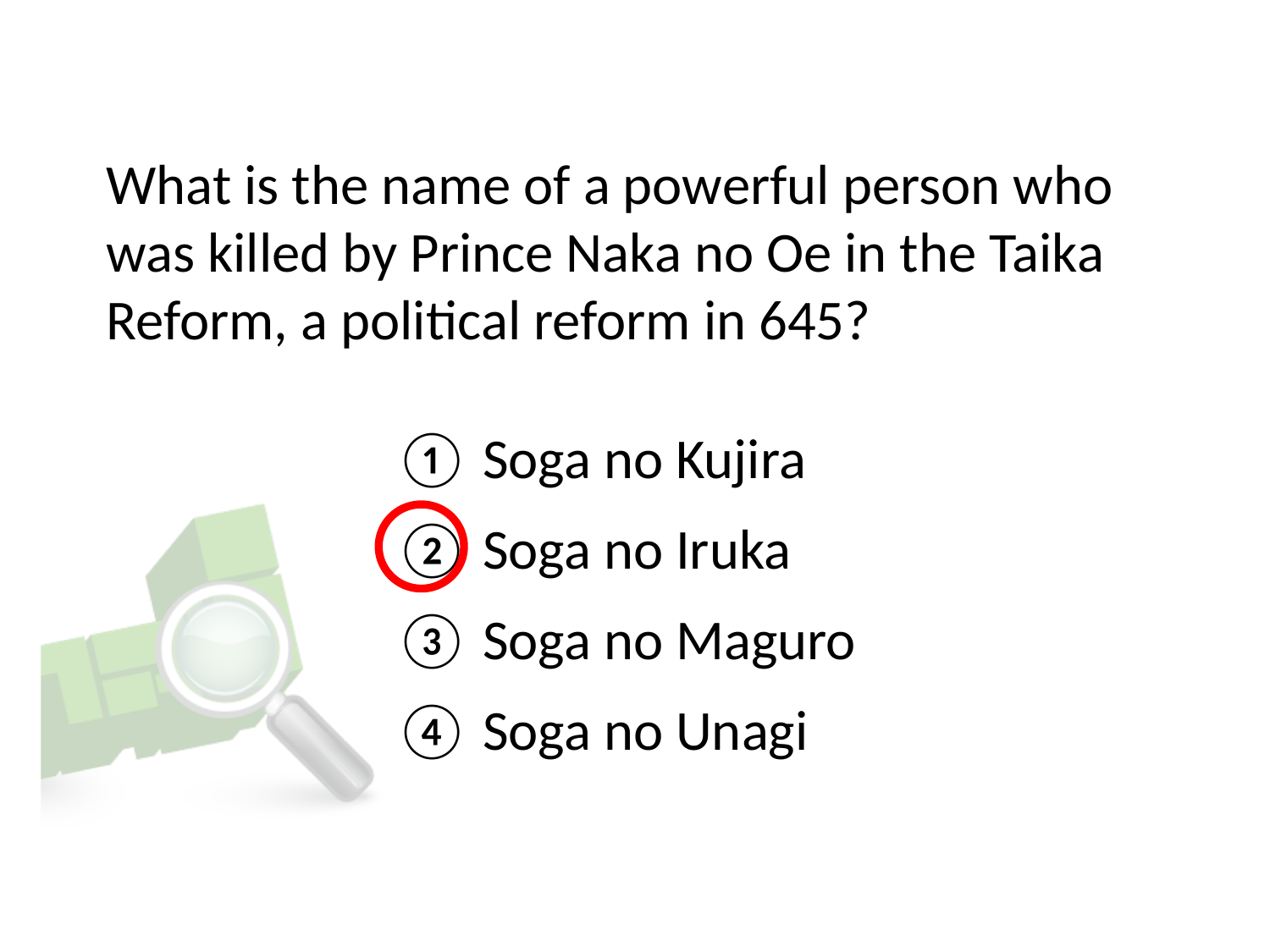

# What is the name of a powerful person who was killed by Prince Naka no Oe in the Taika Reform, a political reform in 645?
① Soga no Kujira
② Soga no Iruka
③ Soga no Maguro
④ Soga no Unagi